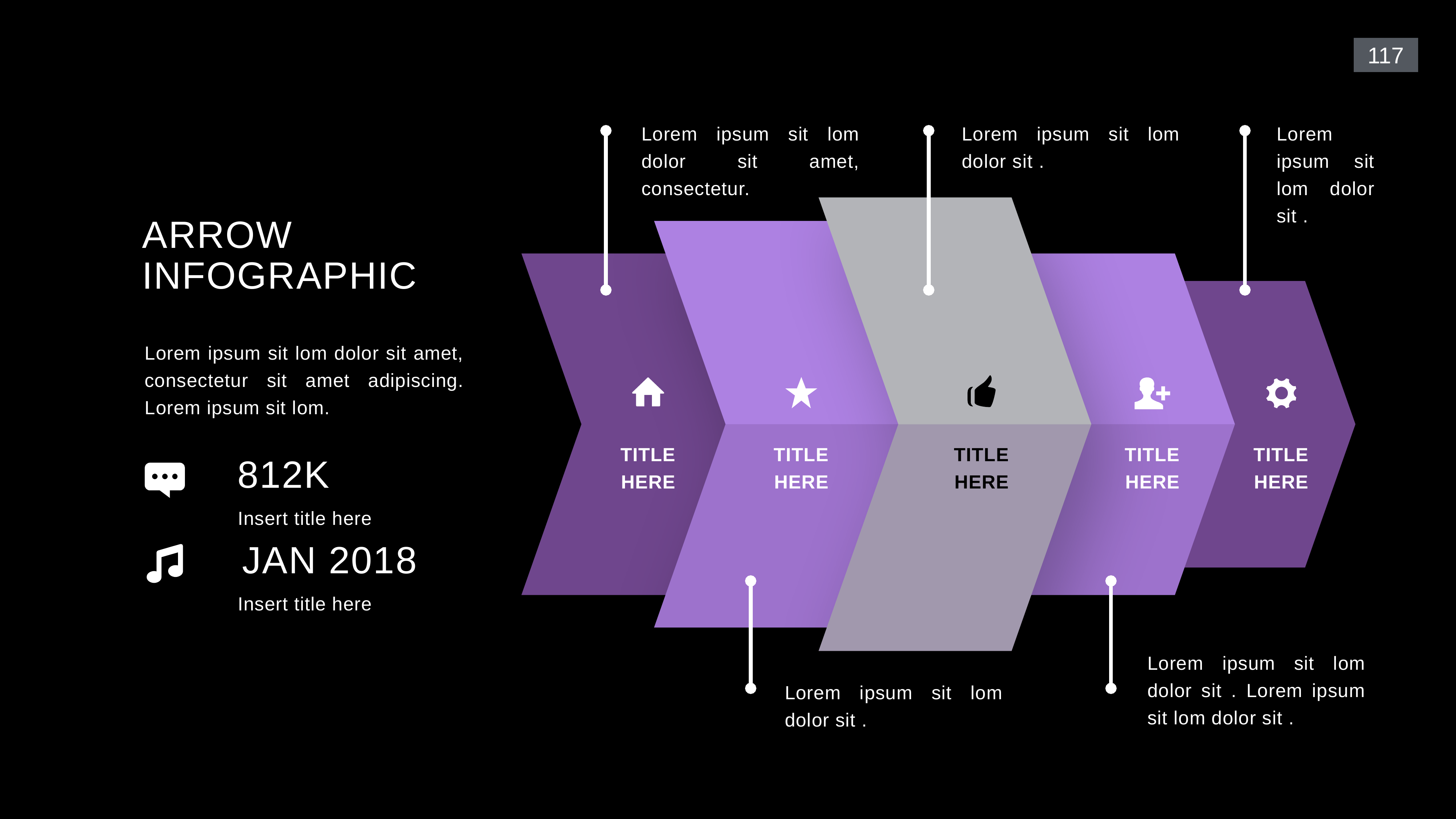

117
Lorem ipsum sit lom dolor sit amet, consectetur.
Lorem ipsum sit lom dolor sit .
Lorem ipsum sit lom dolor sit .

arrow infographic

Lorem ipsum sit lom dolor sit amet, consectetur sit amet adipiscing. Lorem ipsum sit lom.

title here
title here
title here
title here
title here
812K
Insert title here

jan 2018
Insert title here

Lorem ipsum sit lom dolor sit . Lorem ipsum sit lom dolor sit .
Lorem ipsum sit lom dolor sit .